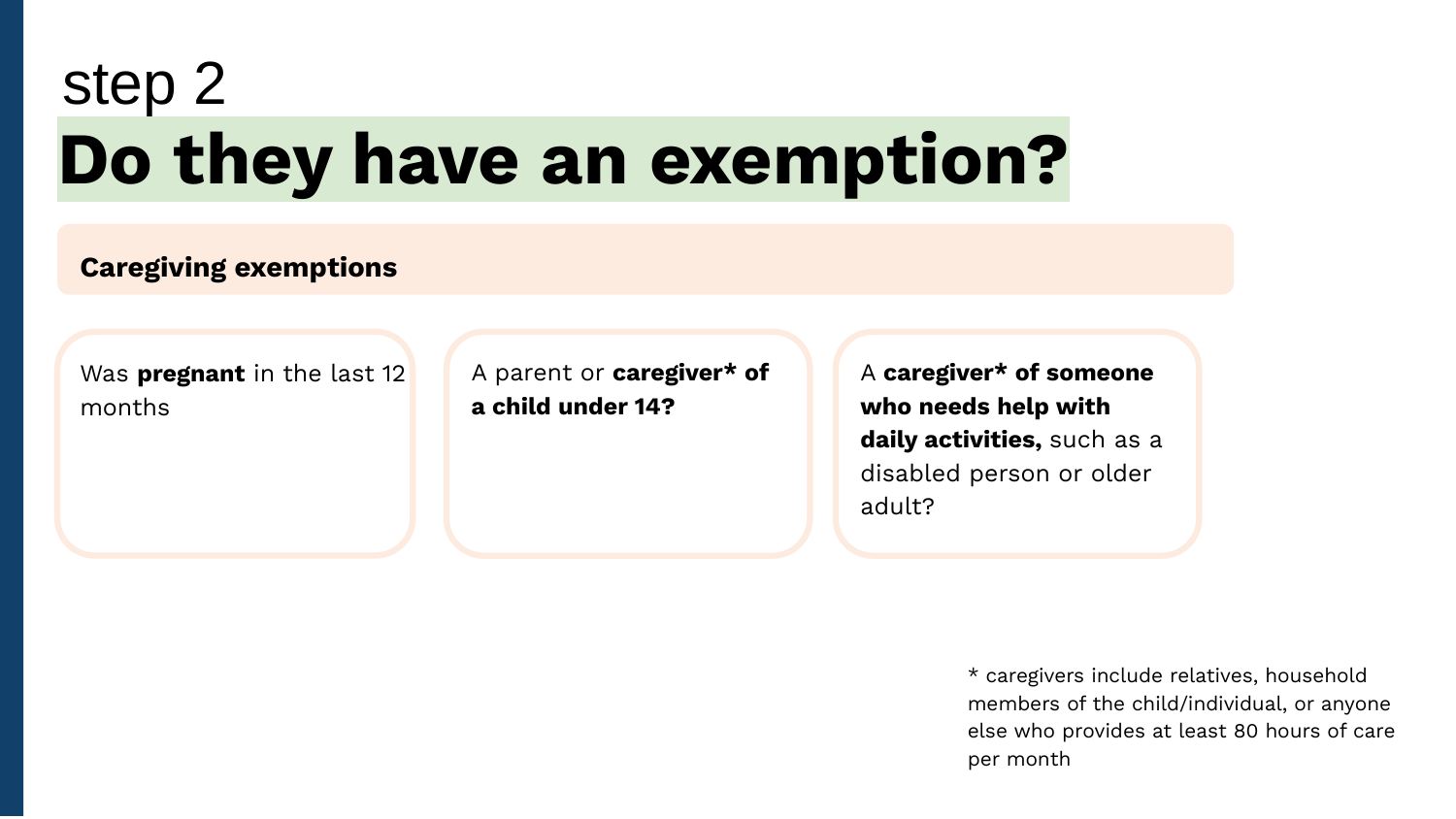

# step 2
Do they have an exemption?

Caregiving exemptions

A parent or caregiver* of a child under 14?
A caregiver* of someone who needs help with daily activities, such as a disabled person or older adult?
Was pregnant in the last 12 months
* caregivers include relatives, household members of the child/individual, or anyone else who provides at least 80 hours of care per month